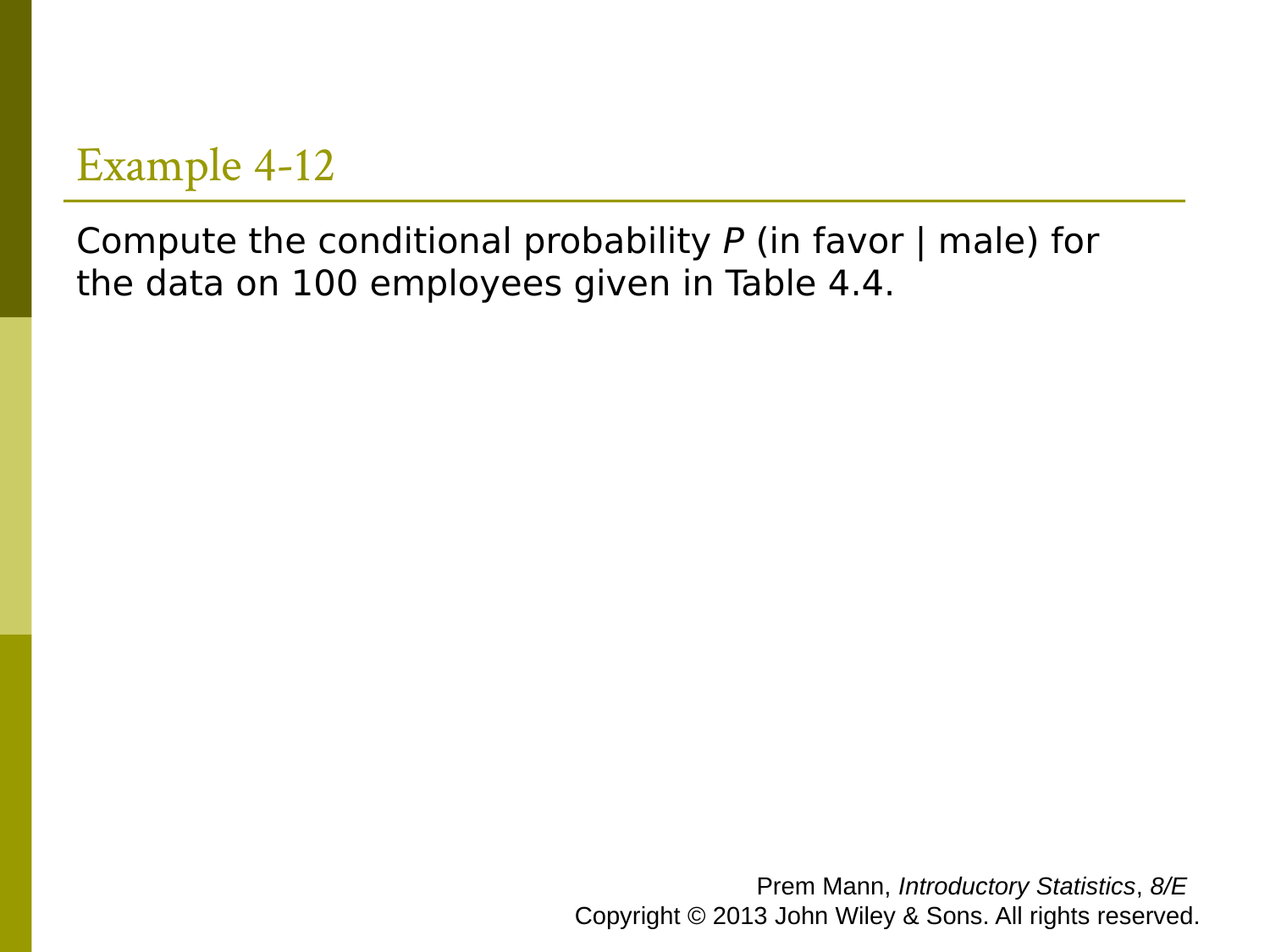

# Example 4-12
Compute the conditional probability P (in favor | male) for the data on 100 employees given in Table 4.4.
                          Prem Mann, Introductory Statistics, 8/E Copyright © 2013 John Wiley & Sons. All rights reserved.